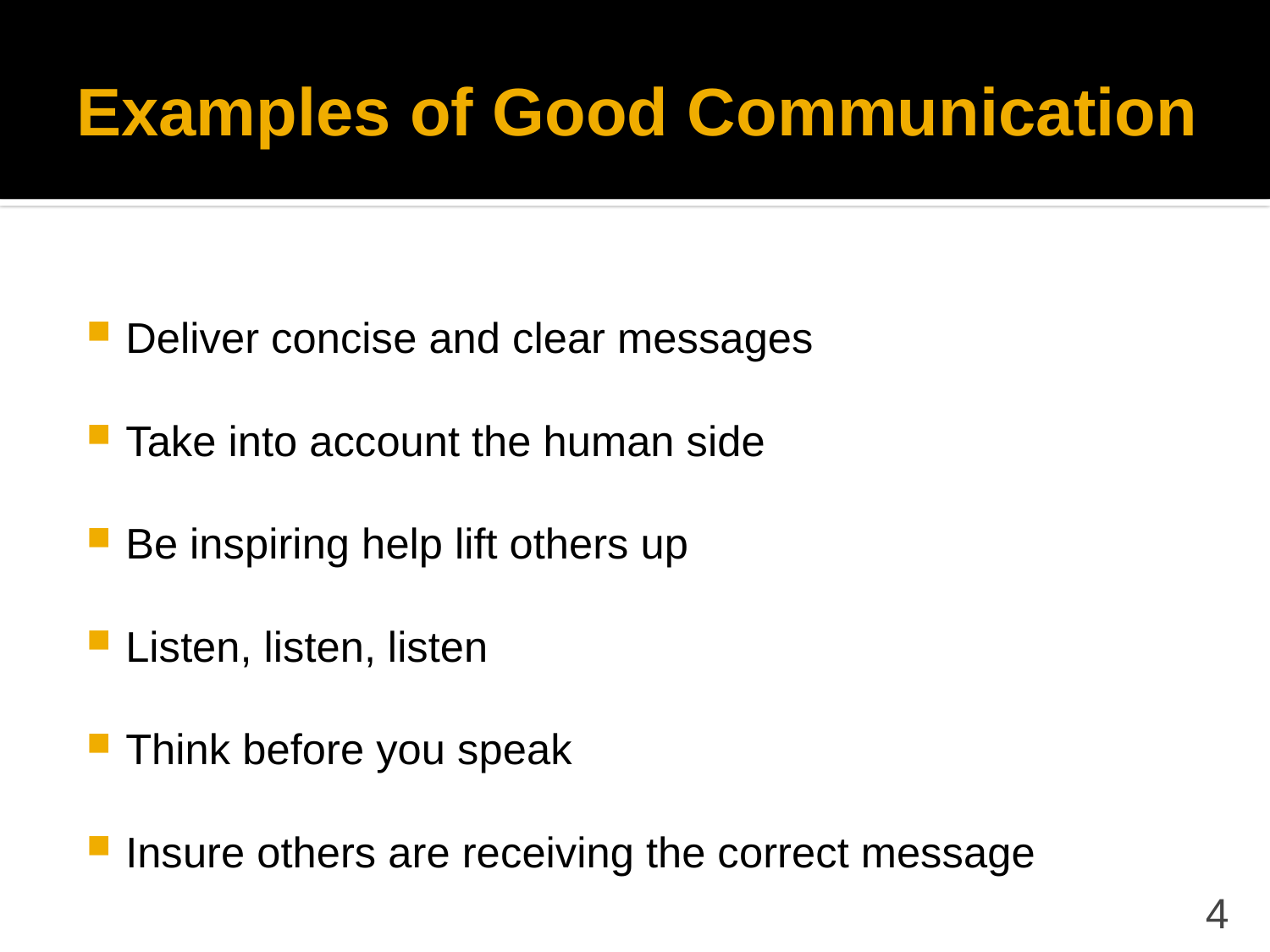

# Examples of Good Communication
Deliver concise and clear messages
Take into account the human side
Be inspiring help lift others up
Listen, listen, listen
Think before you speak
Insure others are receiving the correct message

4